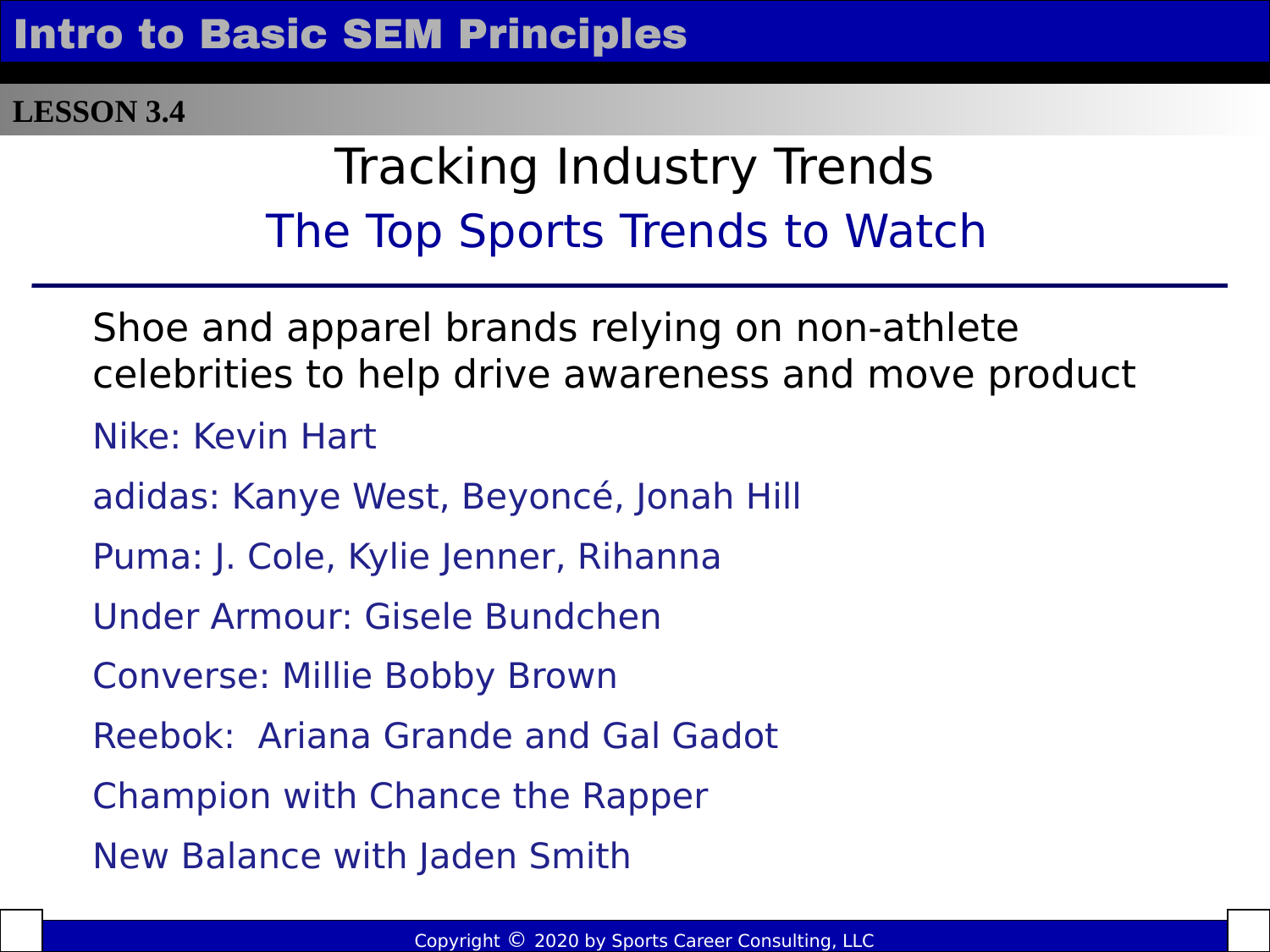

Intro to Basic SEM Principles
LESSON 3.4
Tracking Industry Trends
The Top Sports Trends to Watch

Shoe and apparel brands relying on non-athlete celebrities to help drive awareness and move product
Nike: Kevin Hart
adidas: Kanye West, Beyoncé, Jonah Hill
Puma: J. Cole, Kylie Jenner, Rihanna
Under Armour: Gisele Bundchen
Converse: Millie Bobby Brown
Reebok:  Ariana Grande and Gal Gadot
Champion with Chance the Rapper
New Balance with Jaden Smith
Copyright © 2020 by Sports Career Consulting, LLC